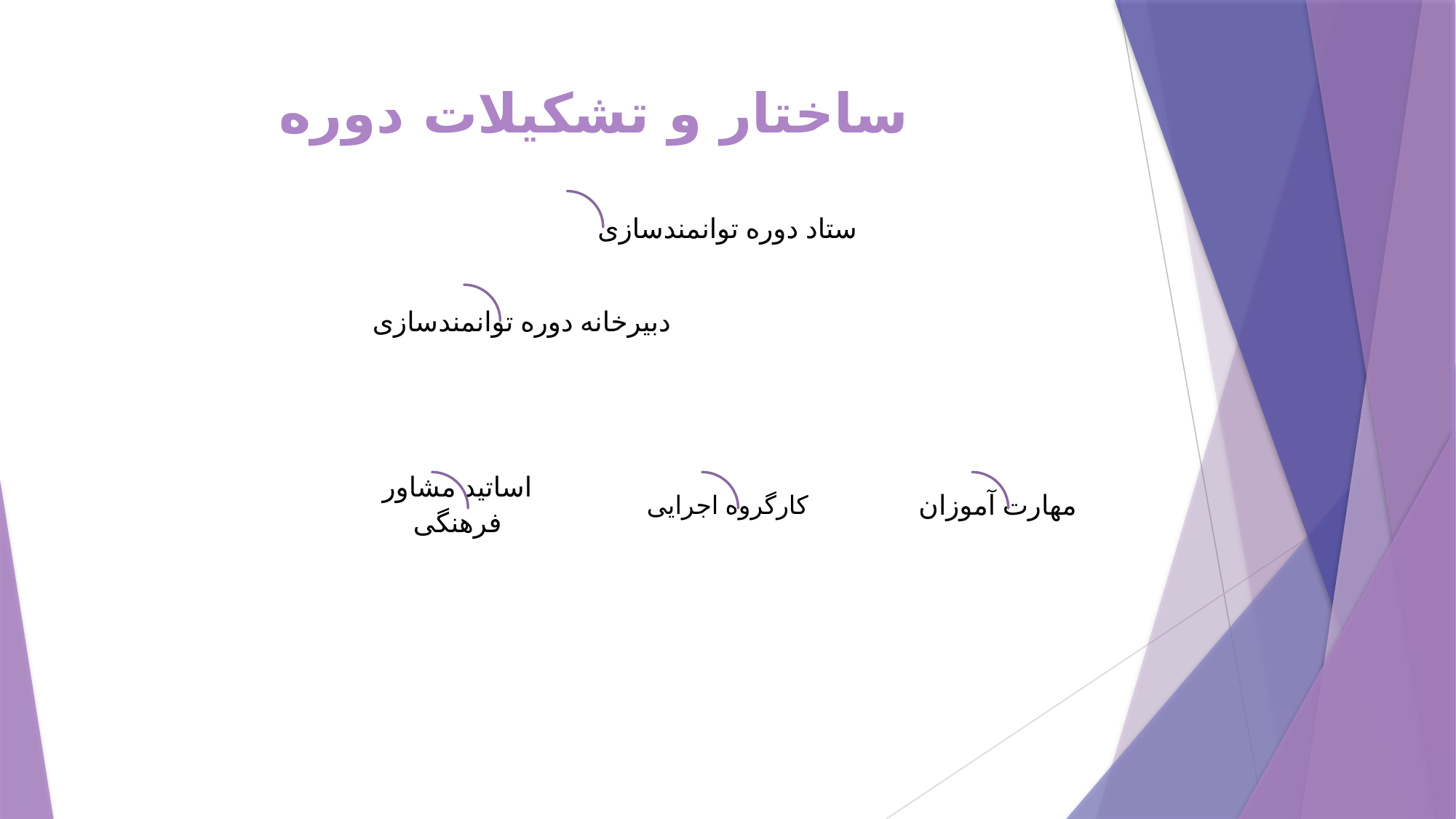

# ساختار و تشکیلات دوره
ستاد دوره توانمندسازی
دبیرخانه دوره توانمندسازی
اساتید مشاور فرهنگی
کارگروه اجرایی
مهارت آموزان